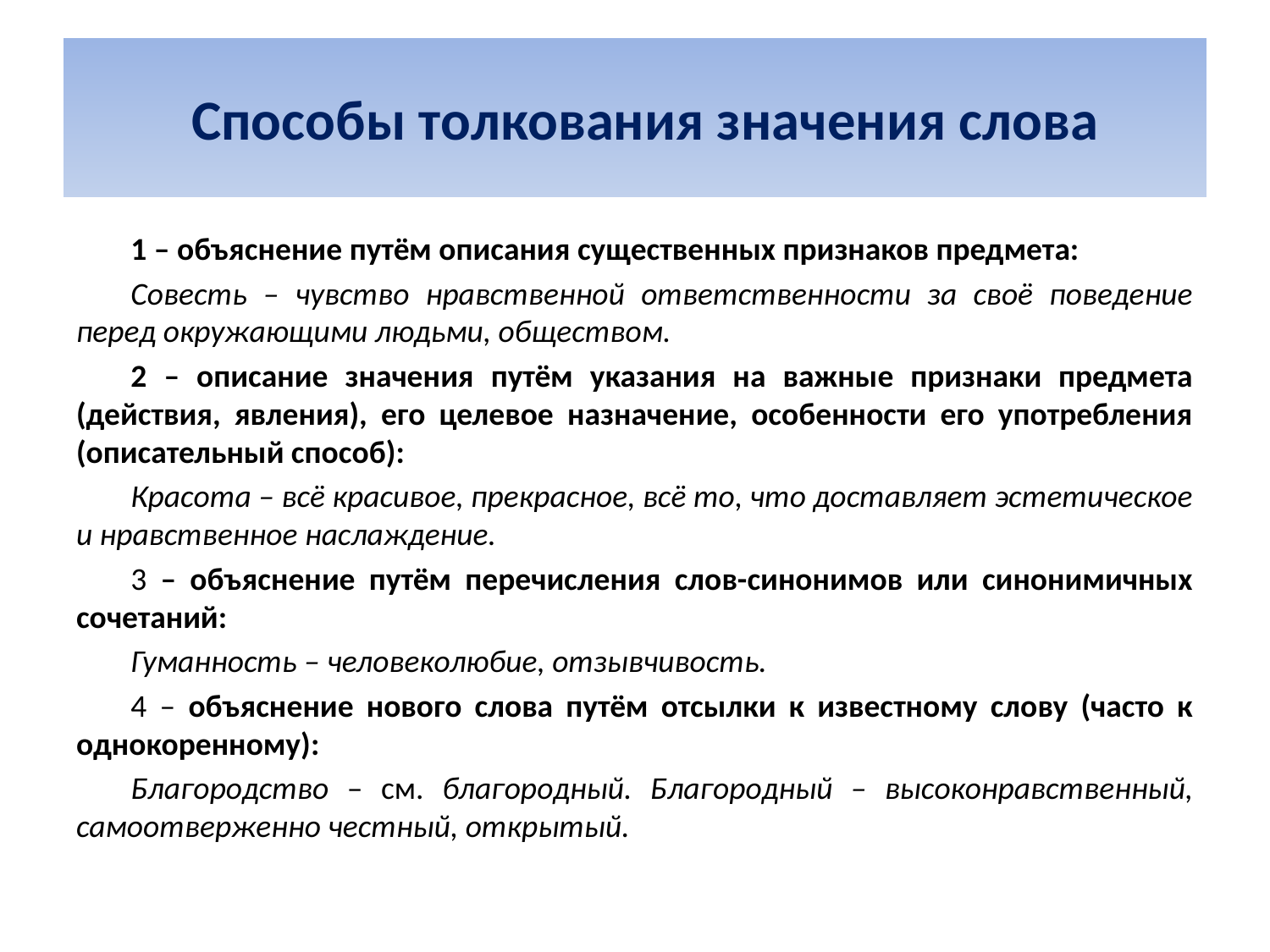

# Способы толкования значения слова
1 – объяснение путём описания существенных признаков предмета:
Совесть – чувство нравственной ответственности за своё поведение перед окружающими людьми, обществом.
2 – описание значения путём указания на важные признаки предмета (действия, явления), его целевое назначение, особенности его употребления (описательный способ):
Красота – всё красивое, прекрасное, всё то, что доставляет эстетическое и нравственное наслаждение.
3 – объяснение путём перечисления слов-синонимов или синонимичных сочетаний:
Гуманность – человеколюбие, отзывчивость.
4 – объяснение нового слова путём отсылки к известному слову (часто к однокоренному):
Благородство – см. благородный. Благородный – высоконравственный, самоотверженно честный, открытый.